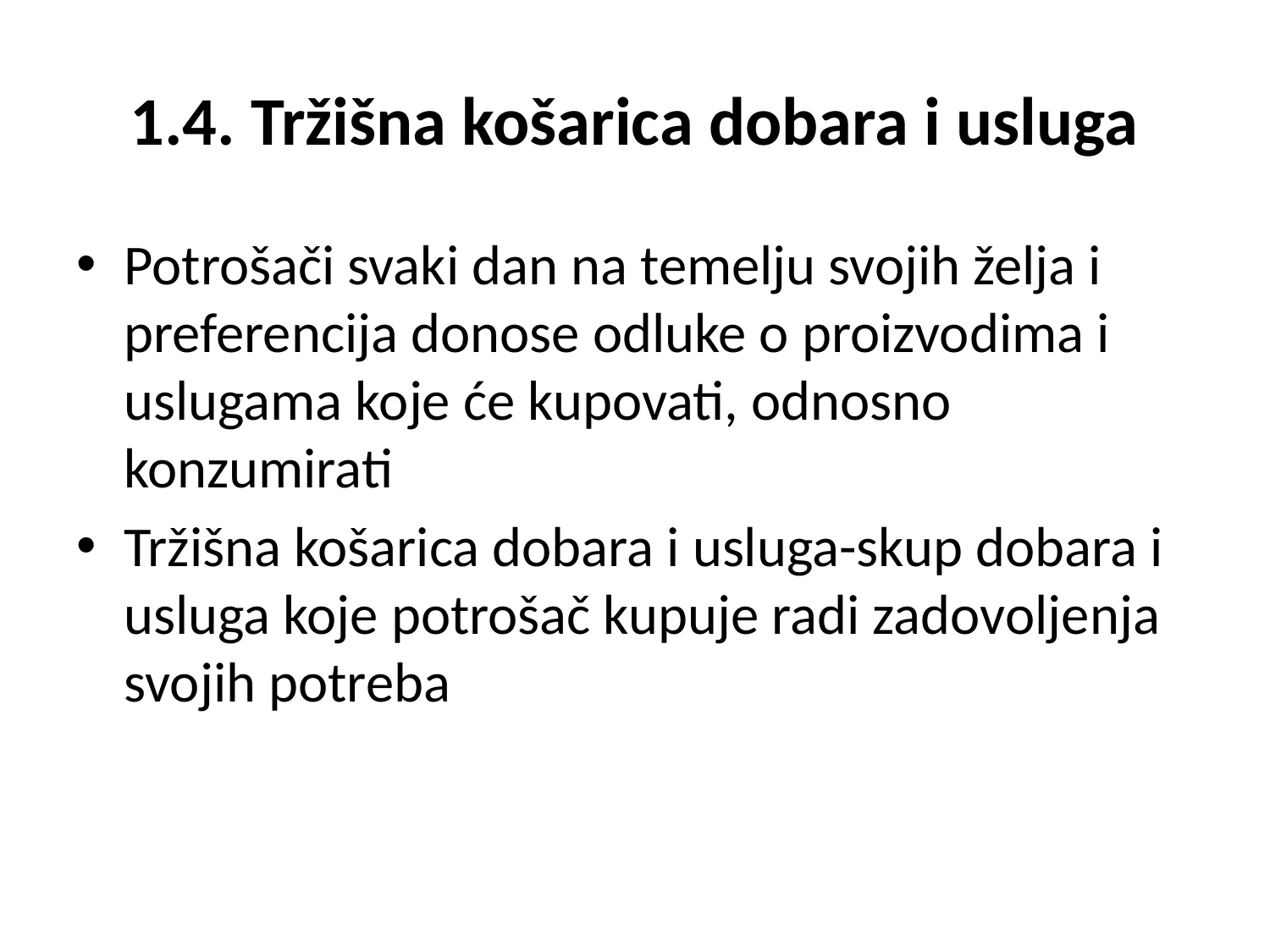

# 1.4. Tržišna košarica dobara i usluga
Potrošači svaki dan na temelju svojih želja i preferencija donose odluke o proizvodima i uslugama koje će kupovati, odnosno konzumirati
Tržišna košarica dobara i usluga-skup dobara i usluga koje potrošač kupuje radi zadovoljenja svojih potreba